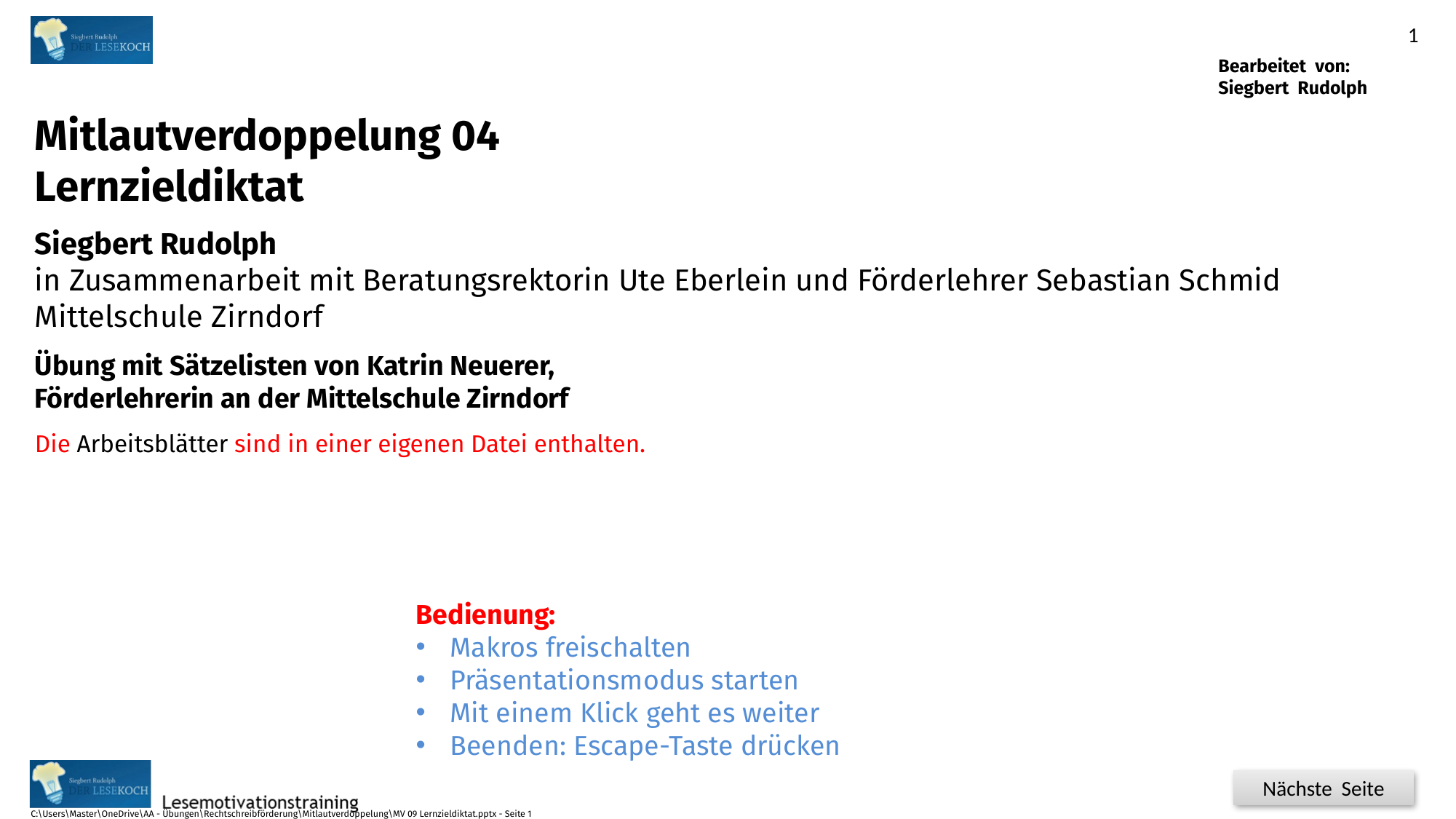

1
Bearbeitet  von:
Siegbert  Rudolph

Mitlautverdoppelung 04
Lernzieldiktat

Siegbert Rudolph
in Zusammenarbeit mit Beratungsrektorin Ute Eberlein und Förderlehrer Sebastian Schmid
Mittelschule Zirndorf

Übung mit Sätzelisten von Katrin Neuerer,
Förderlehrerin an der Mittelschule Zirndorf

Die Arbeitsblätter sind in einer eigenen Datei enthalten.
Schule 5
C:\Users\Master\OneDrive\AA - Übungen\Rechtschreibförderung\Mitlautverdoppelung\MV 09 Lernzieldiktat.pptx - Seite 1